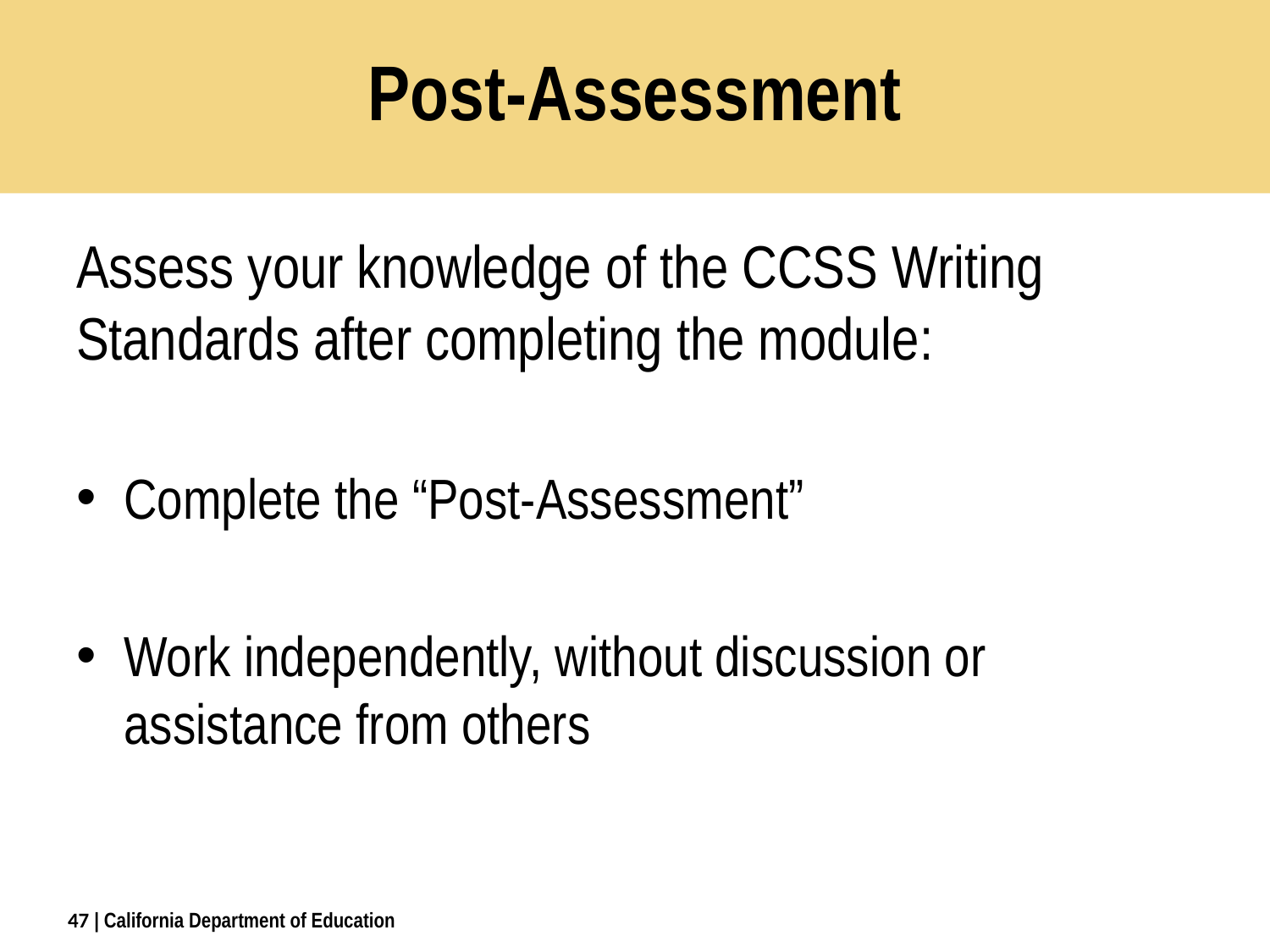

# Post-Assessment
Assess your knowledge of the CCSS Writing Standards after completing the module:

Complete the “Post-Assessment”

Work independently, without discussion or assistance from others
47
| California Department of Education